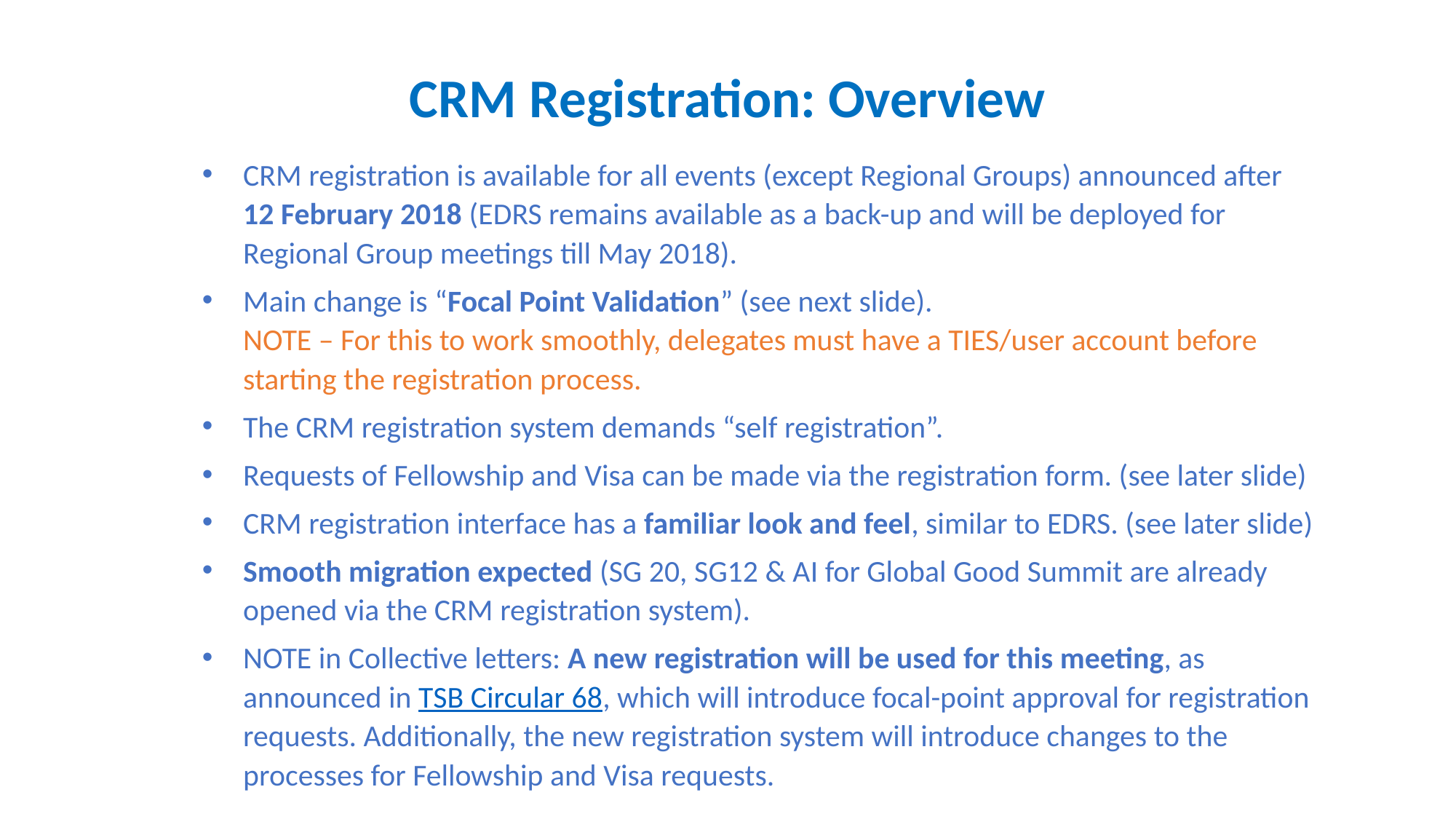

CRM Registration: Overview
CRM registration is available for all events (except Regional Groups) announced after 12 February 2018 (EDRS remains available as a back-up and will be deployed for Regional Group meetings till May 2018).
Main change is “Focal Point Validation” (see next slide).
NOTE – For this to work smoothly, delegates must have a TIES/user account before starting the registration process.
The CRM registration system demands “self registration”.
Requests of Fellowship and Visa can be made via the registration form. (see later slide)
CRM registration interface has a familiar look and feel, similar to EDRS. (see later slide)
Smooth migration expected (SG 20, SG12 & AI for Global Good Summit are already opened via the CRM registration system).
NOTE in Collective letters: A new registration will be used for this meeting, as announced in TSB Circular 68, which will introduce focal-point approval for registration requests. Additionally, the new registration system will introduce changes to the processes for Fellowship and Visa requests.